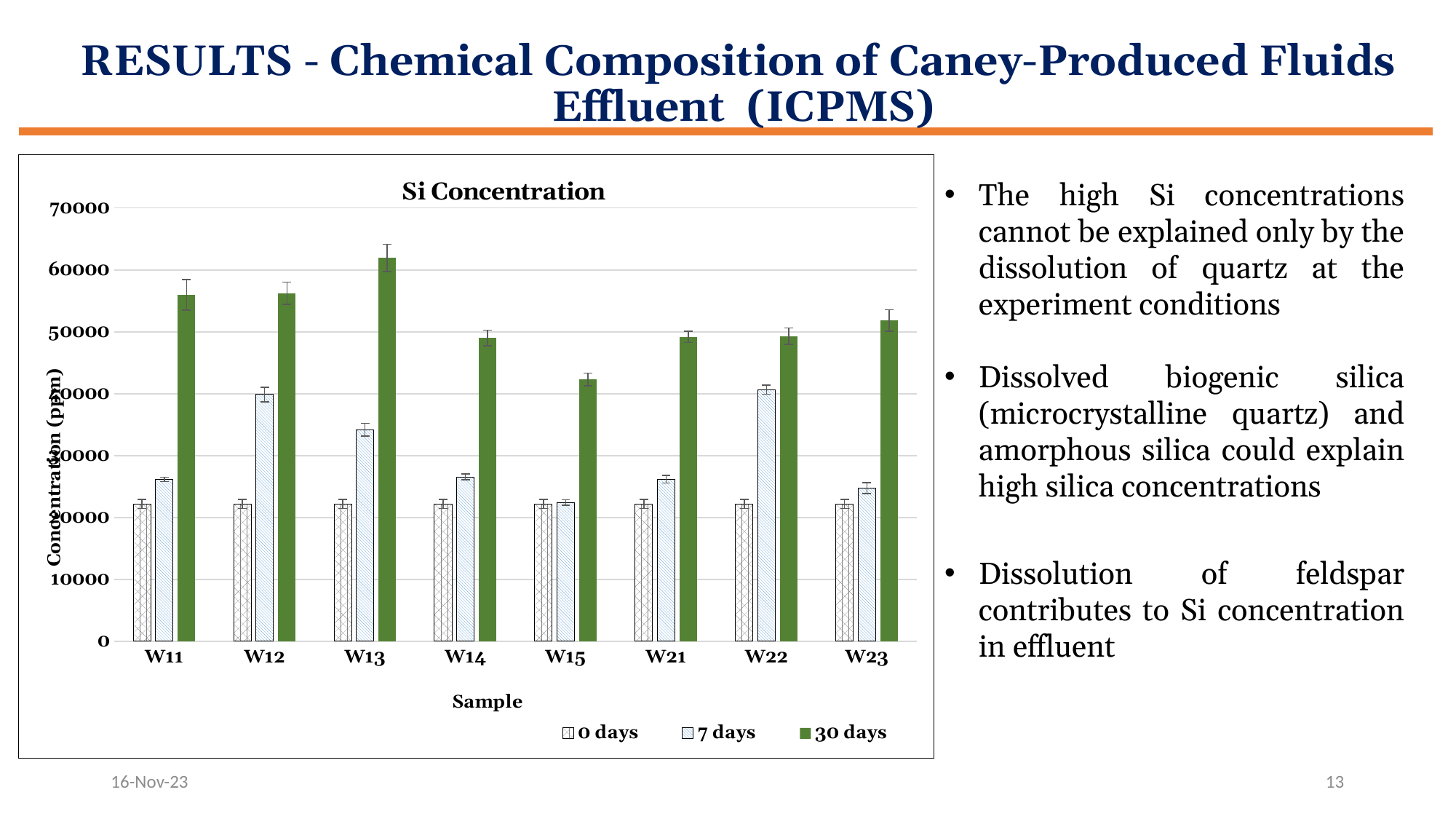

RESULTS - Chemical Composition of Caney-Produced Fluids  Effluent  (ICPMS)

### Chart: Si Concentration

| Category | 0 days | 7 days | 30 days |
|---|---|---|---|
| W11 | 22182.63539 | 26156.748308 | 55978.787322000004 |
| W12 | 22182.63539 | 39861.673989 | 56257.737199999996 |
| W13 | 22182.63539 | 34208.981845 | 61934.853236 |
| W14 | 22182.63539 | 26551.161899 | 49012.858877 |
| W15 | 22182.63539 | 22421.146109 | 42277.265572 |
| W21 | 22182.63539 | 26178.564782 | 49179.569278999996 |
| W22 | 22182.63539 | 40650.582907 | 49306.798474999996 |
| W23 | 22182.63539 | 24740.688297 | 51828.439087000006 |
The high Si concentrations cannot be explained only by the dissolution of quartz at the experiment conditions

Dissolved biogenic silica (microcrystalline quartz) and amorphous silica could explain high silica concentrations

Dissolution of feldspar contributes to Si concentration in effluent
16-Nov-23
13